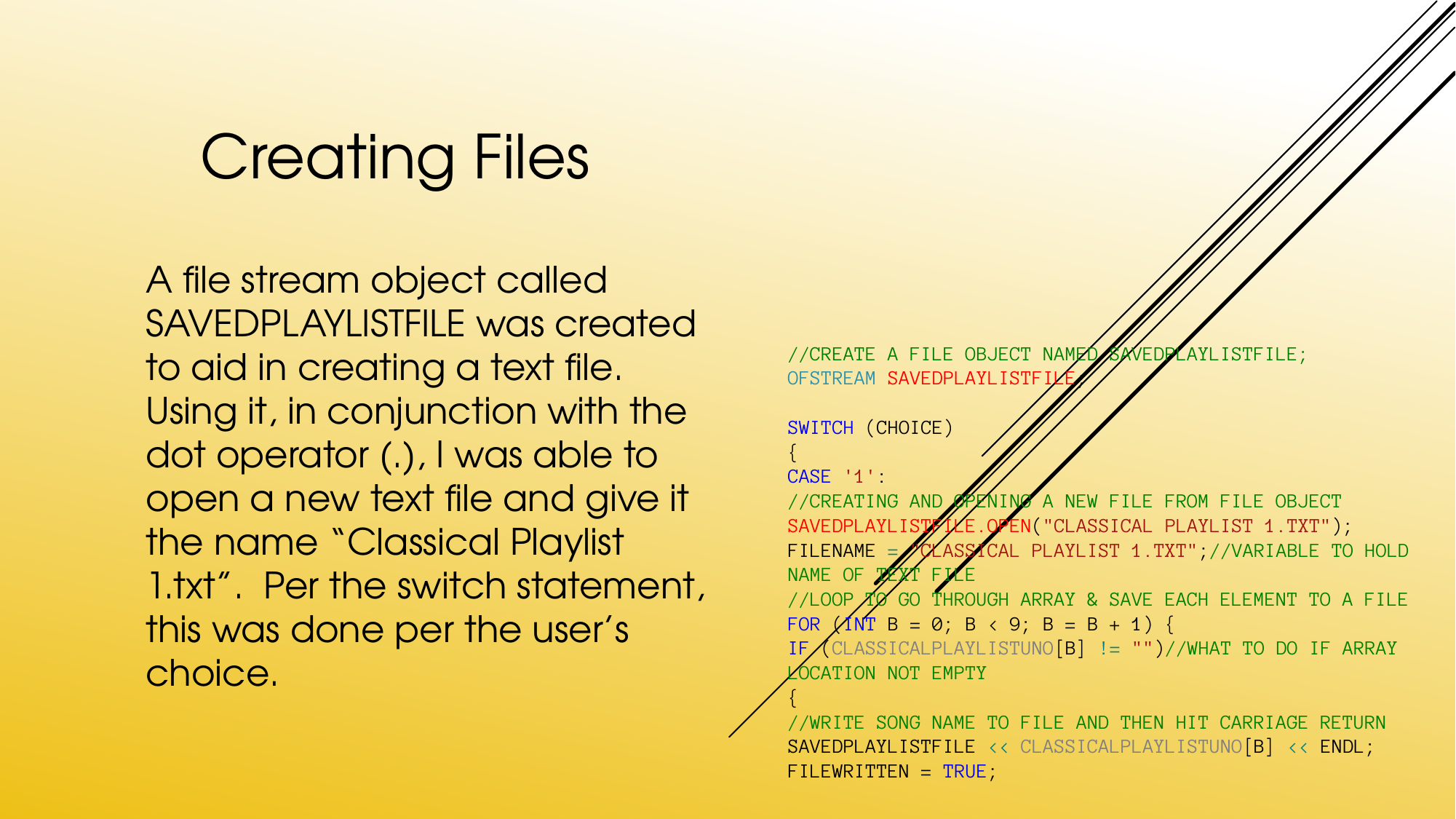

Creating Files
A file stream object called SAVEDPLAYLISTFILE was created to aid in creating a text file.  Using it, in conjunction with the dot operator (.), I was able to open a new text file and give it the name “Classical Playlist 1.txt”.  Per the switch statement, this was done per the user’s choice.
# //create a file object named savedPlaylistFile; ofstream savedPlaylistFile; switch (choice) { case '1': //creating and opening a new file from file object savedPlaylistFile.open("Classical Playlist 1.txt"); filename = "Classical Playlist 1.txt";//variable to hold name of text file //loop to go through array & save each element to a file for (int b = 0; b < 9; b = b + 1) { if (classicalPlaylistUno[b] != "")//what to do if array location not empty { //write song name to file and then hit carriage return savedPlaylistFile << classicalPlaylistUno[b] << endl; fileWritten = true;